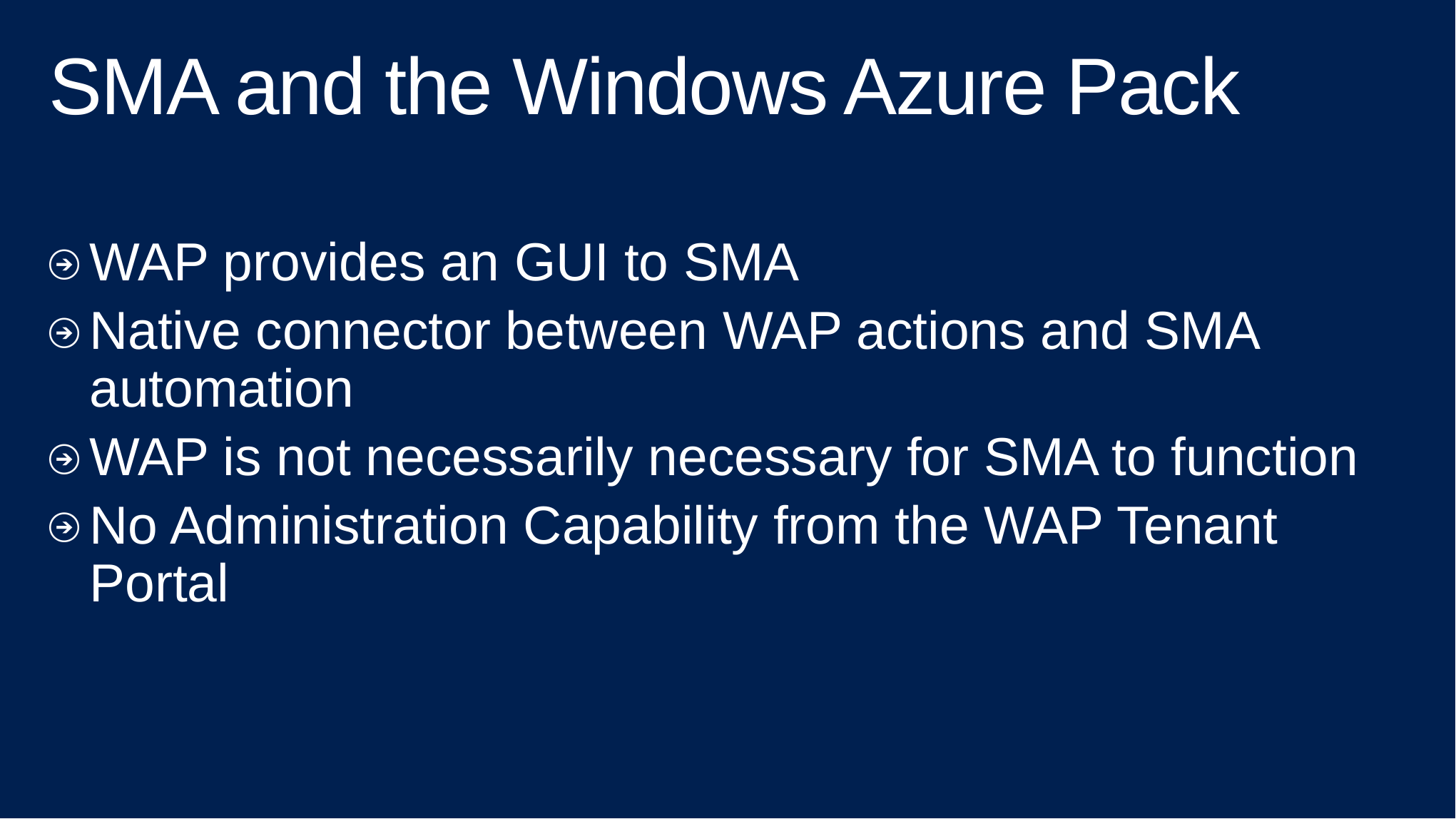

# SMA and the Windows Azure Pack

WAP provides an GUI to SMA
Native connector between WAP actions and SMA automation
WAP is not necessarily necessary for SMA to function
No Administration Capability from the WAP Tenant Portal